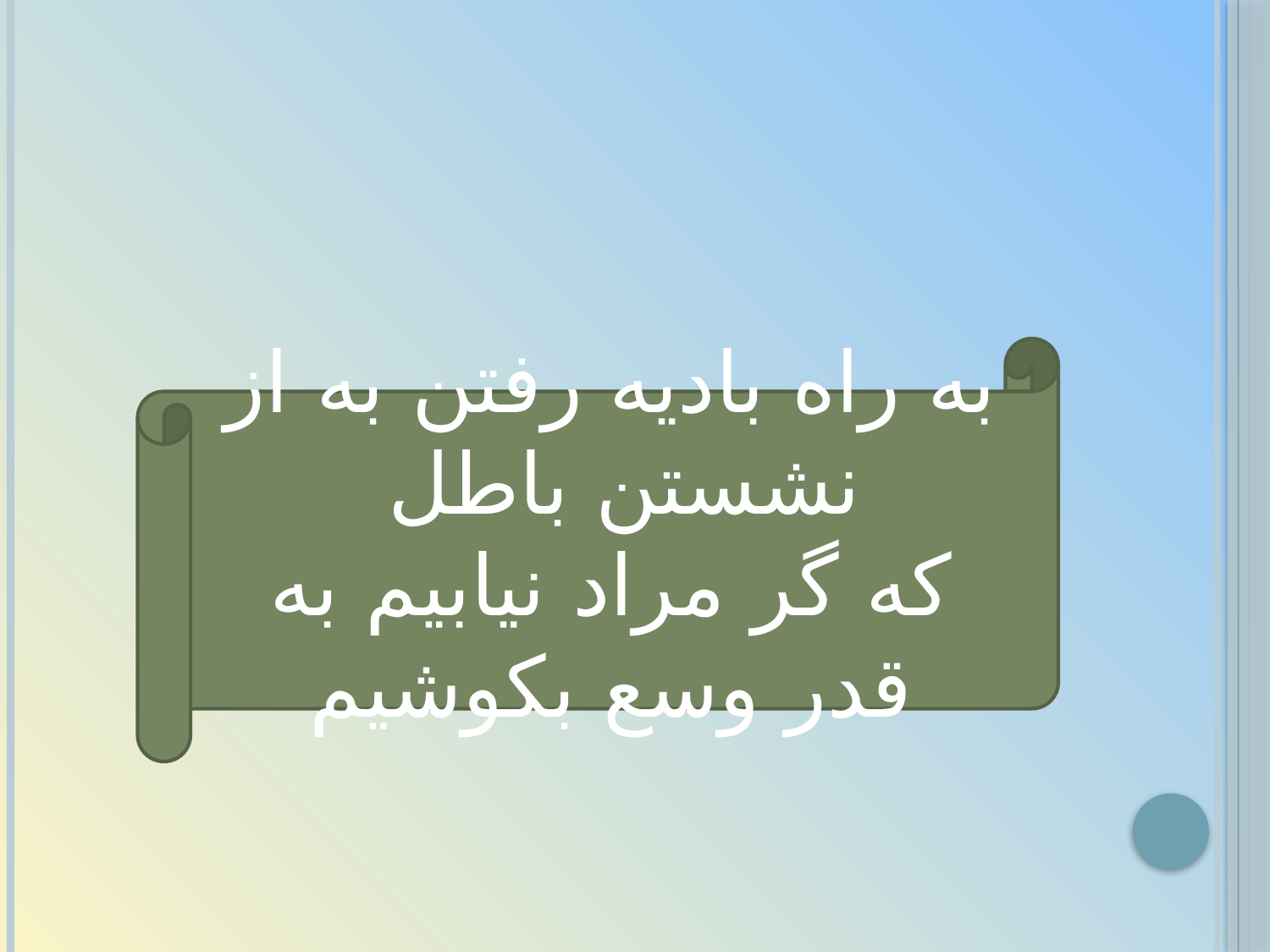

#

به راه باديه رفتن به از نشستن باطل
كه گر مراد نيابیم به قدر وسع بكوشیم